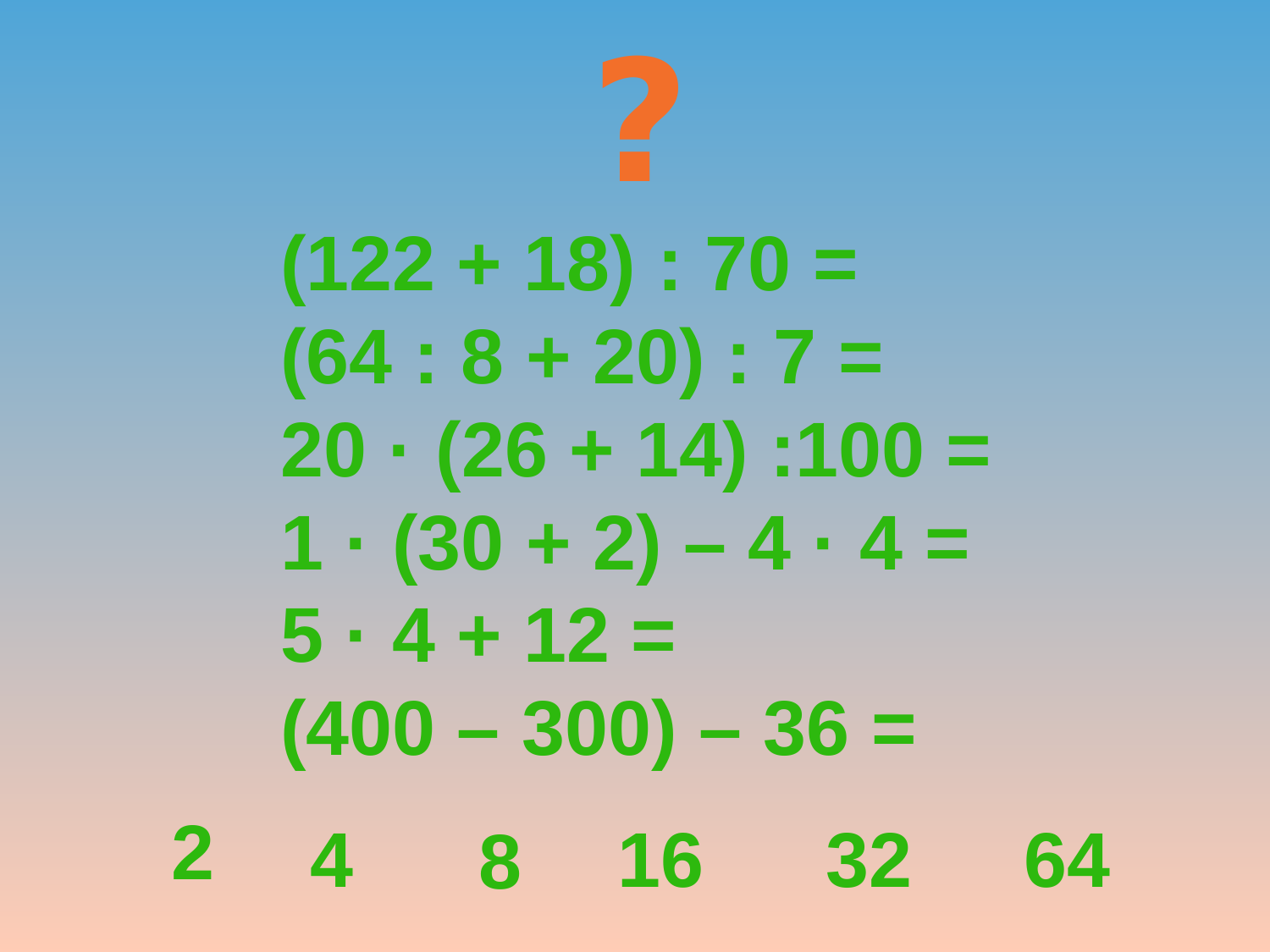

?
(122 + 18) : 70 =
(64 : 8 + 20) : 7 =
20 · (26 + 14) :100 =
1 · (30 + 2) – 4 · 4 =
5 · 4 + 12 =
(400 – 300) – 36 =
2
4
16
32
64
8